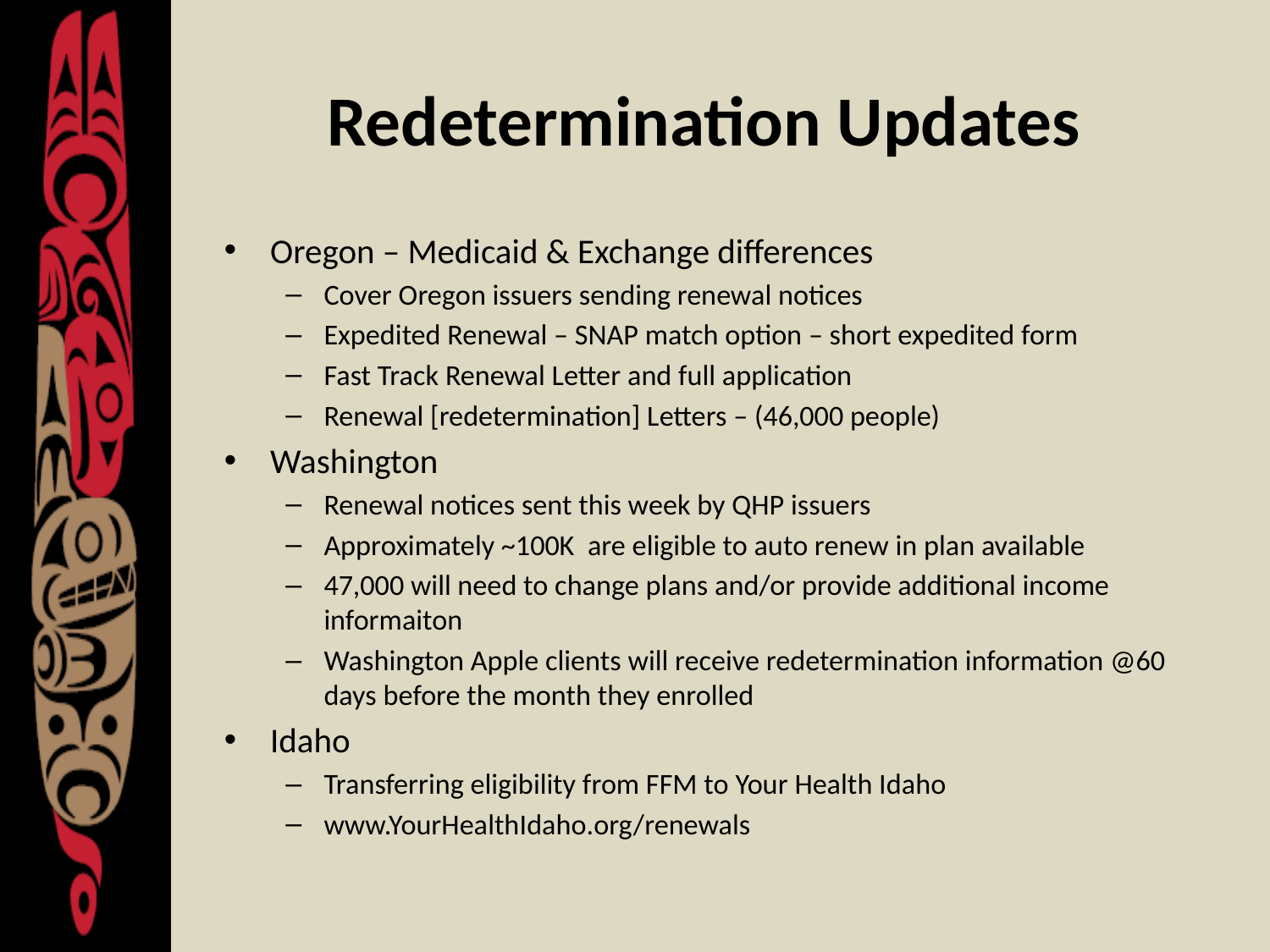

# Redetermination Updates
Oregon – Medicaid & Exchange differences
Cover Oregon issuers sending renewal notices
Expedited Renewal – SNAP match option – short expedited form
Fast Track Renewal Letter and full application
Renewal [redetermination] Letters – (46,000 people)
Washington
Renewal notices sent this week by QHP issuers
Approximately ~100K  are eligible to auto renew in plan available
47,000 will need to change plans and/or provide additional income informaiton
Washington Apple clients will receive redetermination information @60 days before the month they enrolled
Idaho
Transferring eligibility from FFM to Your Health Idaho
www.YourHealthIdaho.org/renewals